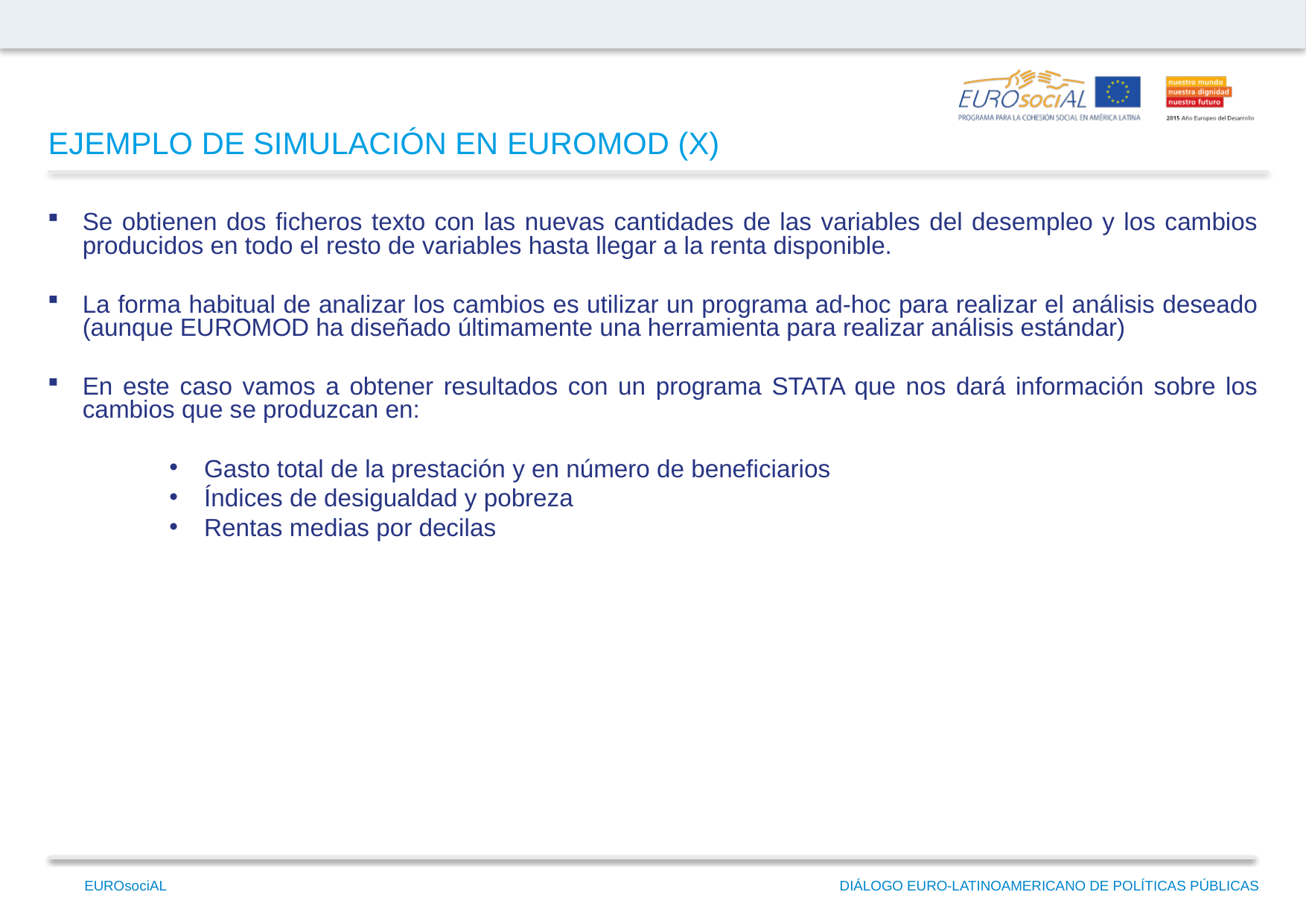

EJEMPLO DE SIMULACIÓN EN EUROMOD (X)
Se obtienen dos ficheros texto con las nuevas cantidades de las variables del desempleo y los cambios producidos en todo el resto de variables hasta llegar a la renta disponible.

La forma habitual de analizar los cambios es utilizar un programa ad-hoc para realizar el análisis deseado (aunque EUROMOD ha diseñado últimamente una herramienta para realizar análisis estándar)

En este caso vamos a obtener resultados con un programa STATA que nos dará información sobre los cambios que se produzcan en:

Gasto total de la prestación y en número de beneficiarios
Índices de desigualdad y pobreza
Rentas medias por decilas